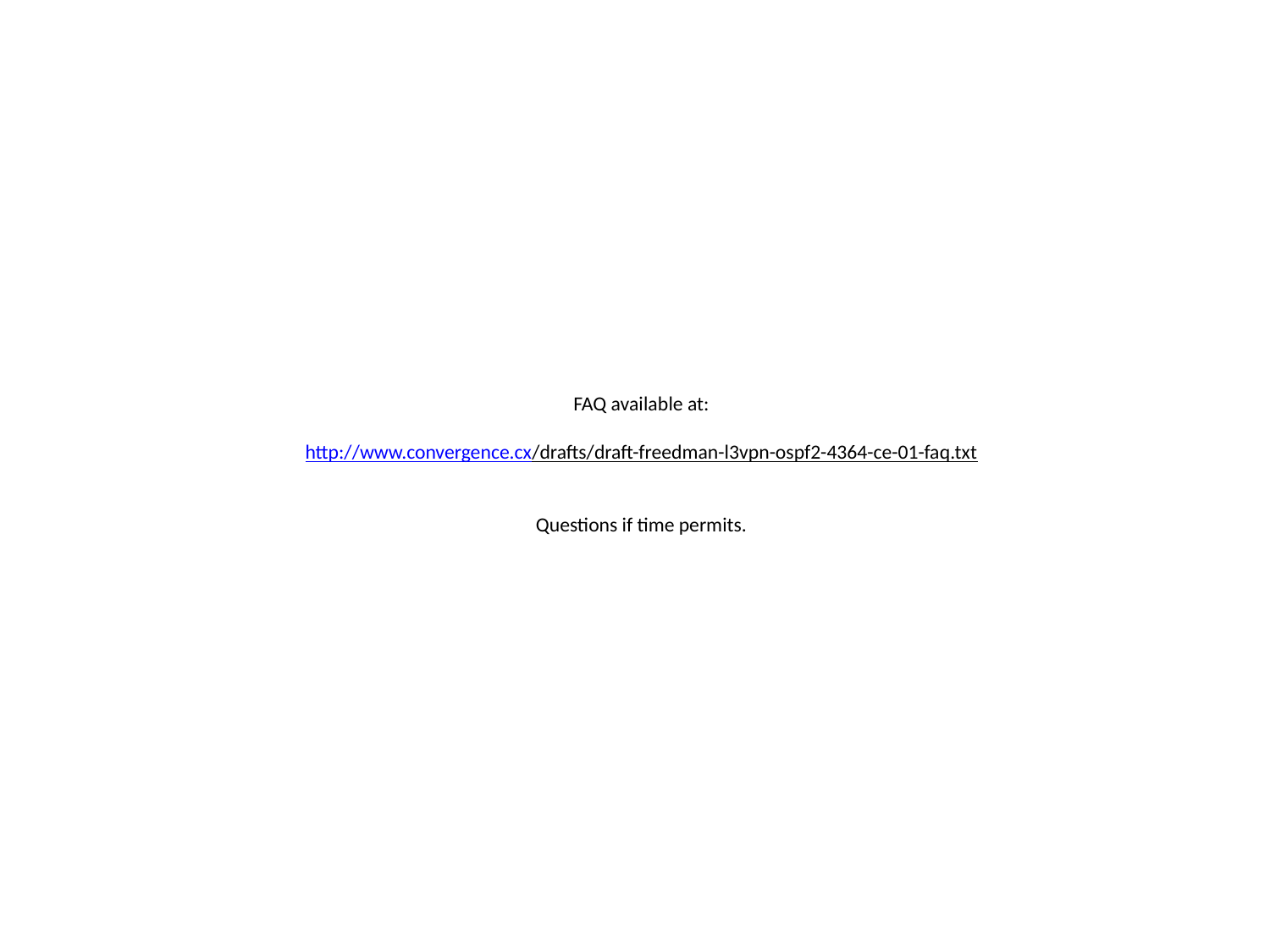

# FAQ available at: http://www.convergence.cx/drafts/draft-freedman-l3vpn-ospf2-4364-ce-01-faq.txt Questions if time permits.